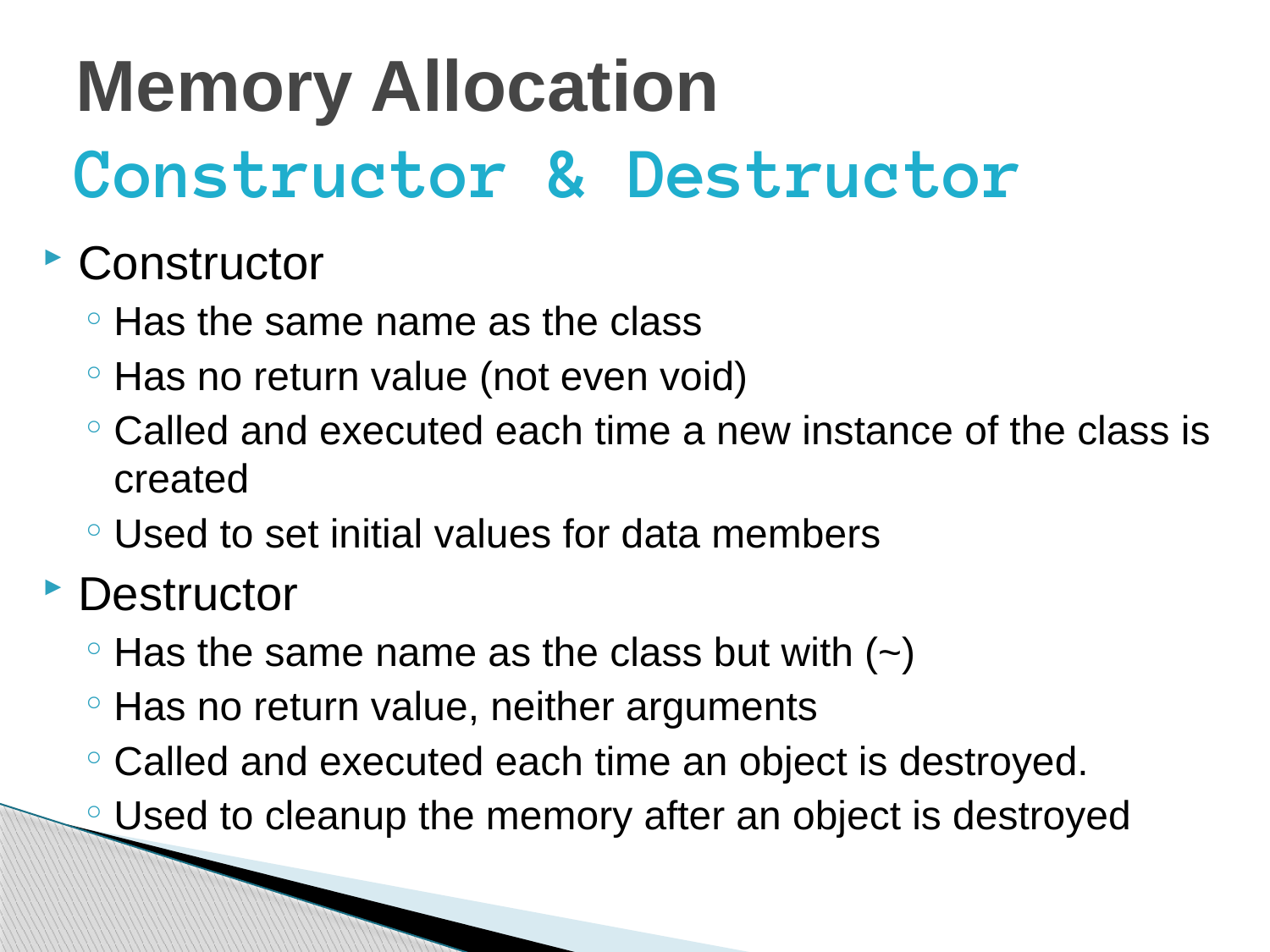

# Memory Allocation Constructor & Destructor
Constructor
Has the same name as the class
Has no return value (not even void)
Called and executed each time a new instance of the class is created
Used to set initial values for data members
Destructor
Has the same name as the class but with (~)
Has no return value, neither arguments
Called and executed each time an object is destroyed.
Used to cleanup the memory after an object is destroyed